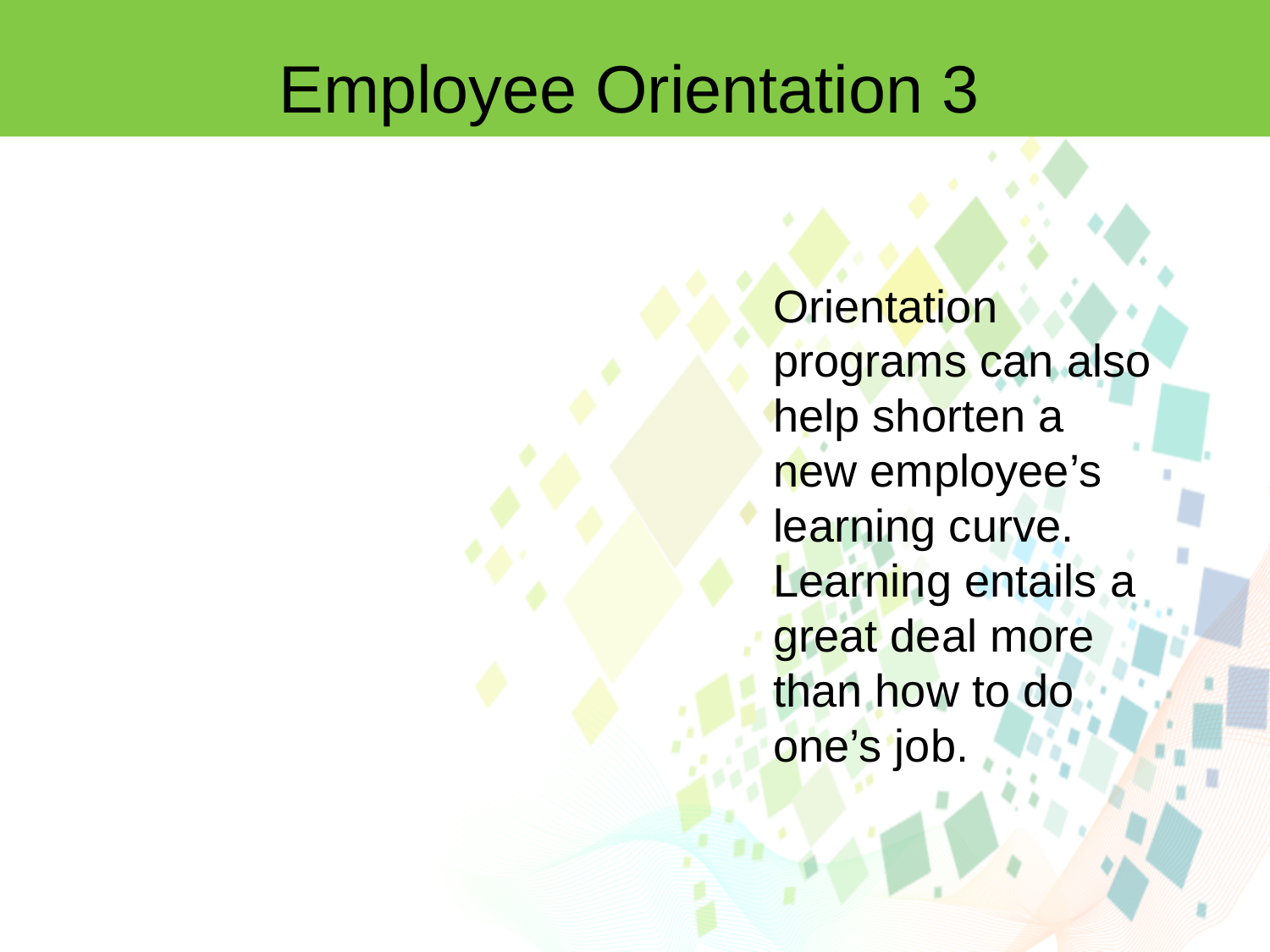

Employee Orientation 3
Orientation programs can also help shorten a new employee’s learning curve. Learning entails a great deal more than how to do one’s job.